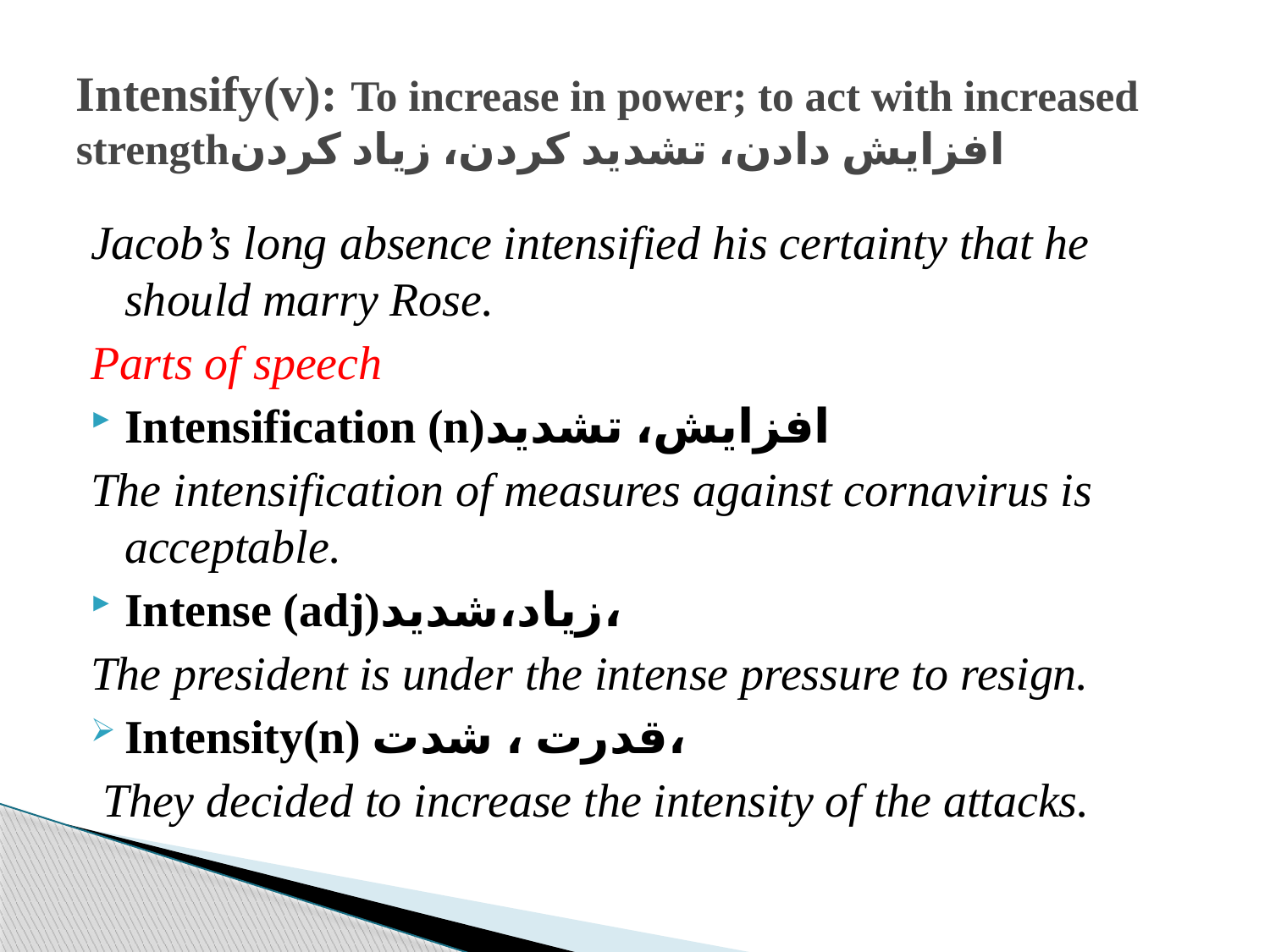

# Intensify(v): To increase in power; to act with increased strengthافزایش دادن، تشدید کردن، زیاد کردن
Jacob’s long absence intensified his certainty that he should marry Rose.
Parts of speech
Intensification (n)افزایش، تشدید
The intensification of measures against cornavirus is acceptable.
Intense (adj)زیاد،شدید،
The president is under the intense pressure to resign.
Intensity(n) قدرت ، شدت،
 They decided to increase the intensity of the attacks.